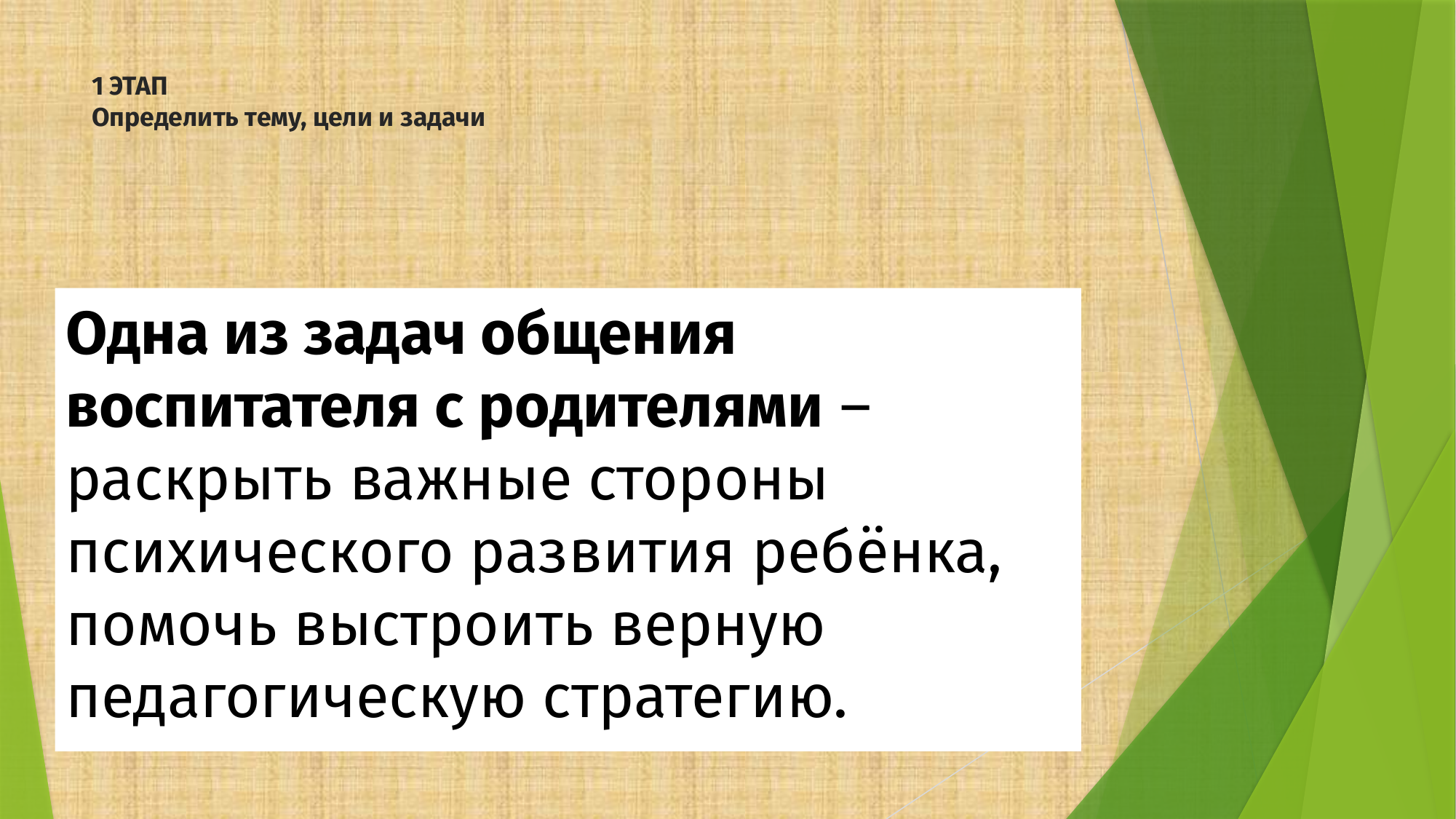

# 1 ЭТАП Определить тему, цели и задачи
Одна из задач общения воспитателя с родителями – раскрыть важные стороны психического развития ребёнка, помочь выстроить верную педагогическую стратегию.